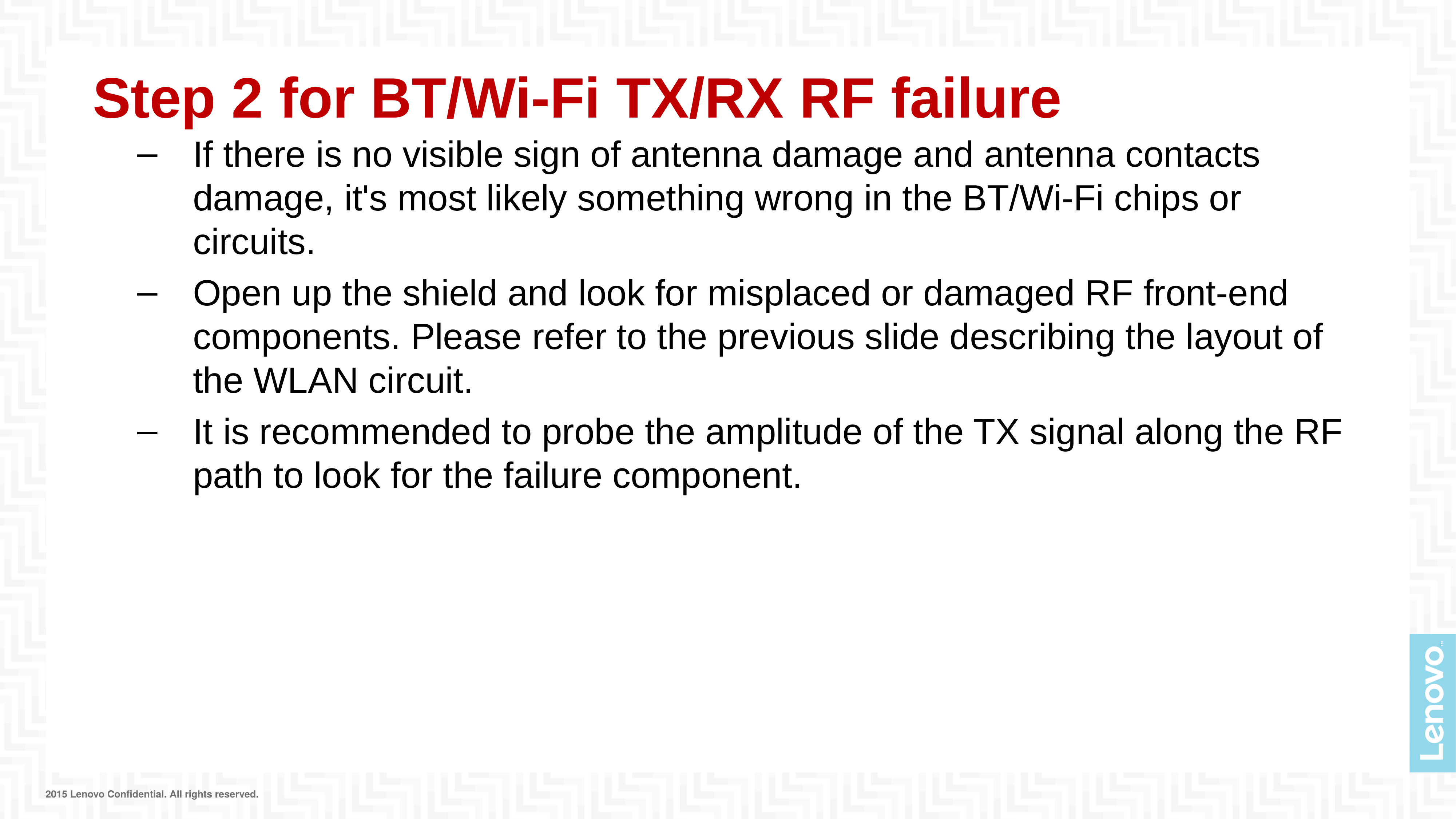

# Step 2 for BT/Wi-Fi TX/RX RF failure
If there is no visible sign of antenna damage and antenna contacts damage, it's most likely something wrong in the BT/Wi-Fi chips or circuits.
Open up the shield and look for misplaced or damaged RF front-end components. Please refer to the previous slide describing the layout of the WLAN circuit.
It is recommended to probe the amplitude of the TX signal along the RF path to look for the failure component.